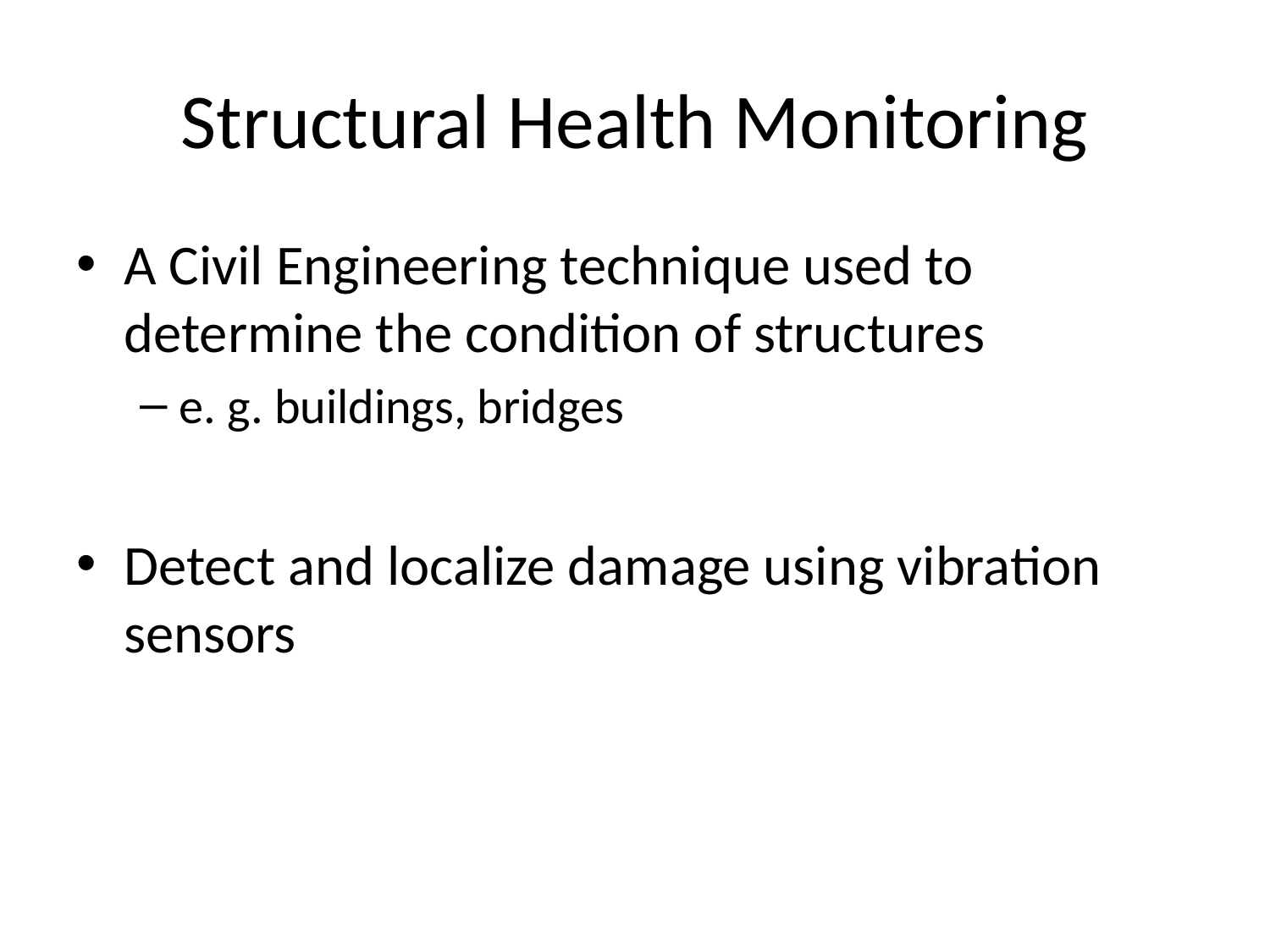

# Structural Health Monitoring
A Civil Engineering technique used to determine the condition of structures
e. g. buildings, bridges

Detect and localize damage using vibration sensors